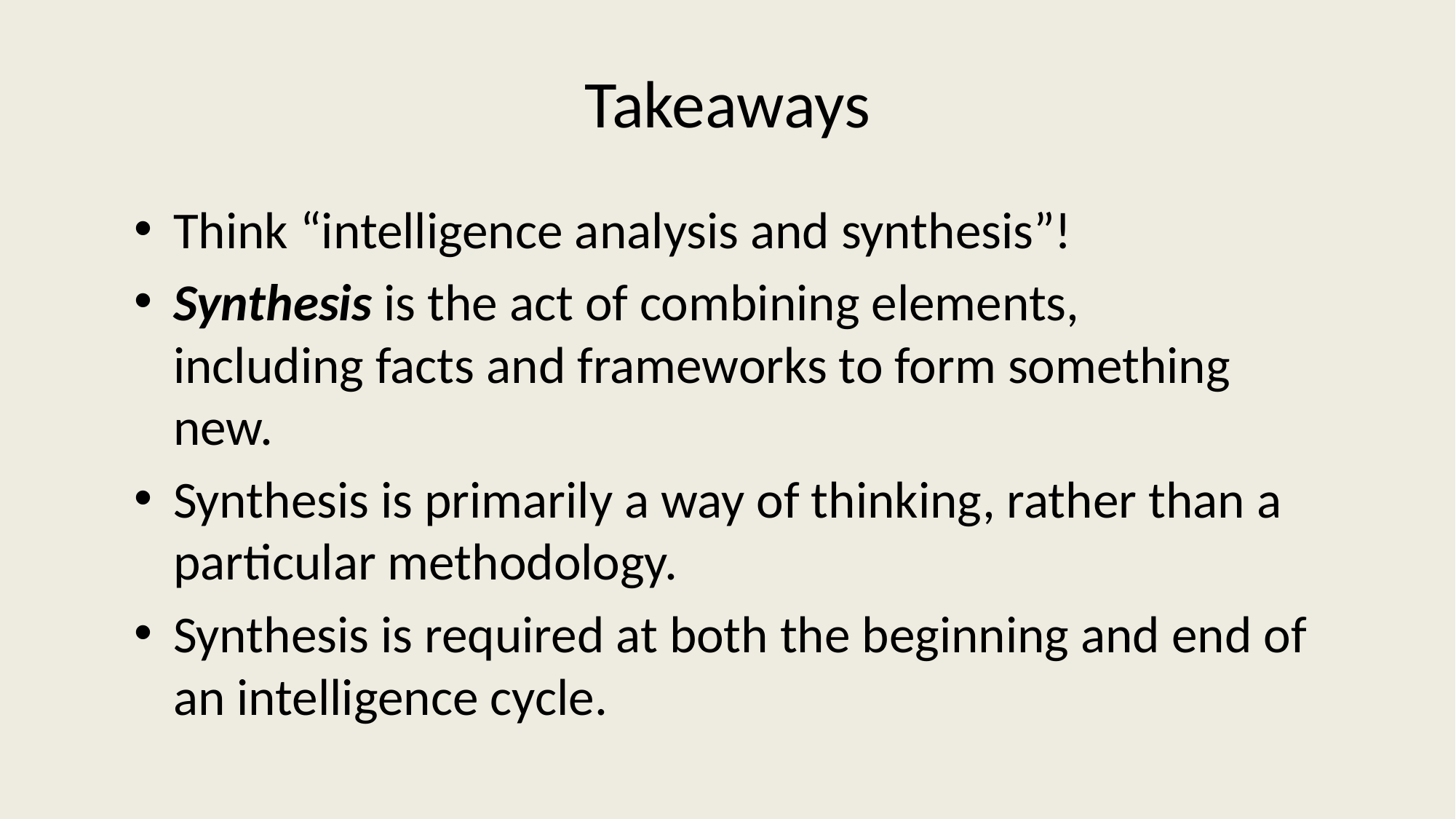

# Takeaways
Think “intelligence analysis and synthesis”!
Synthesis is the act of combining elements,
including facts and frameworks to form something new.
Synthesis is primarily a way of thinking, rather than a particular methodology.
Synthesis is required at both the beginning and end of an intelligence cycle.